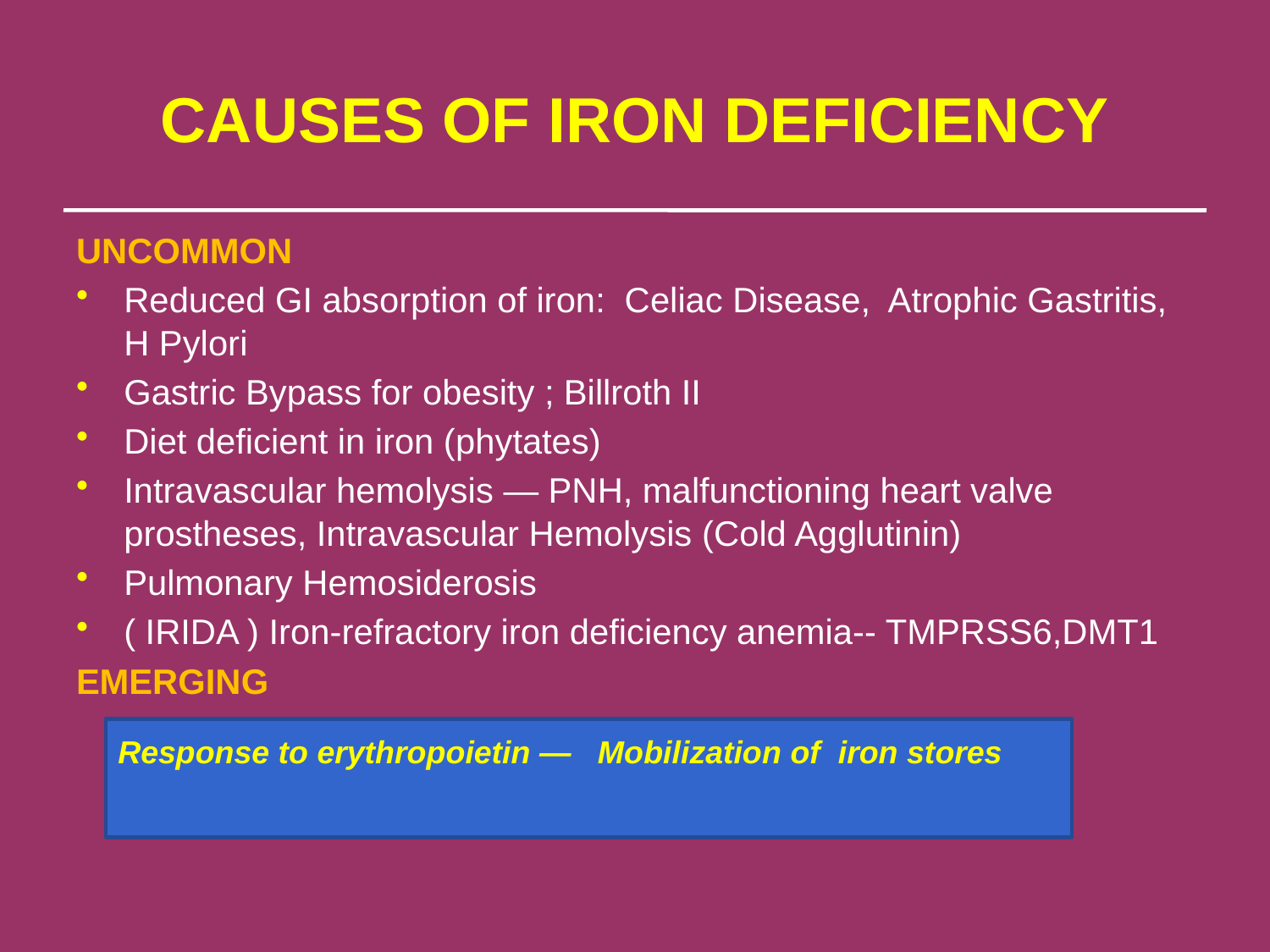

# CAUSES OF IRON DEFICIENCY
UNCOMMON
Reduced GI absorption of iron:  Celiac Disease,  Atrophic Gastritis, H Pylori
Gastric Bypass for obesity ; Billroth II
Diet deficient in iron (phytates)
Intravascular hemolysis — PNH, malfunctioning heart valve prostheses, Intravascular Hemolysis (Cold Agglutinin)
Pulmonary Hemosiderosis
( IRIDA ) Iron-refractory iron deficiency anemia-- TMPRSS6,DMT1
EMERGING

Response to erythropoietin —   Mobilization of  iron stores